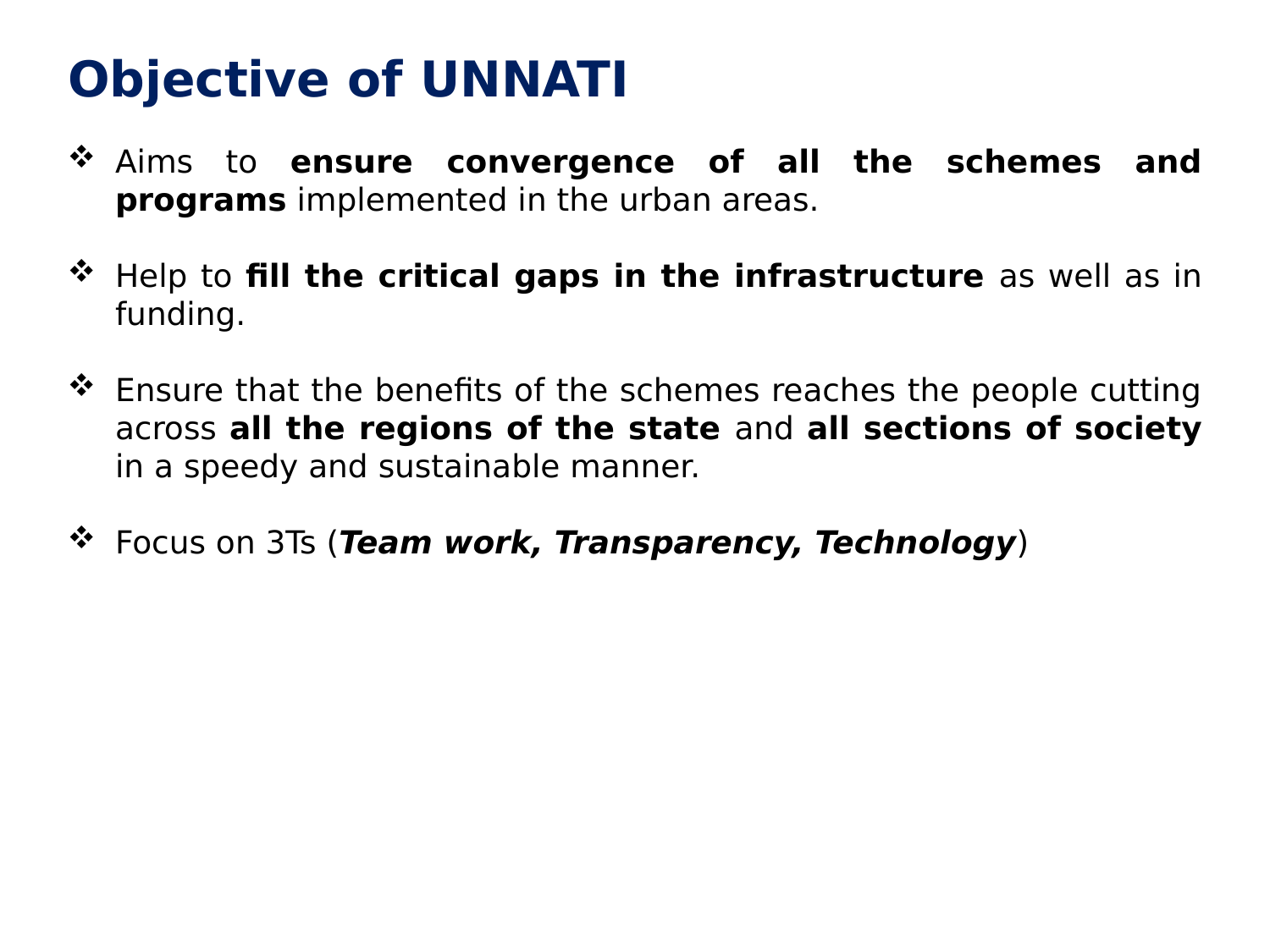

Objective of UNNATI
Aims to ensure convergence of all the schemes and programs implemented in the urban areas.

Help to fill the critical gaps in the infrastructure as well as in funding.

Ensure that the benefits of the schemes reaches the people cutting across all the regions of the state and all sections of society in a speedy and sustainable manner.

Focus on 3Ts (Team work, Transparency, Technology)